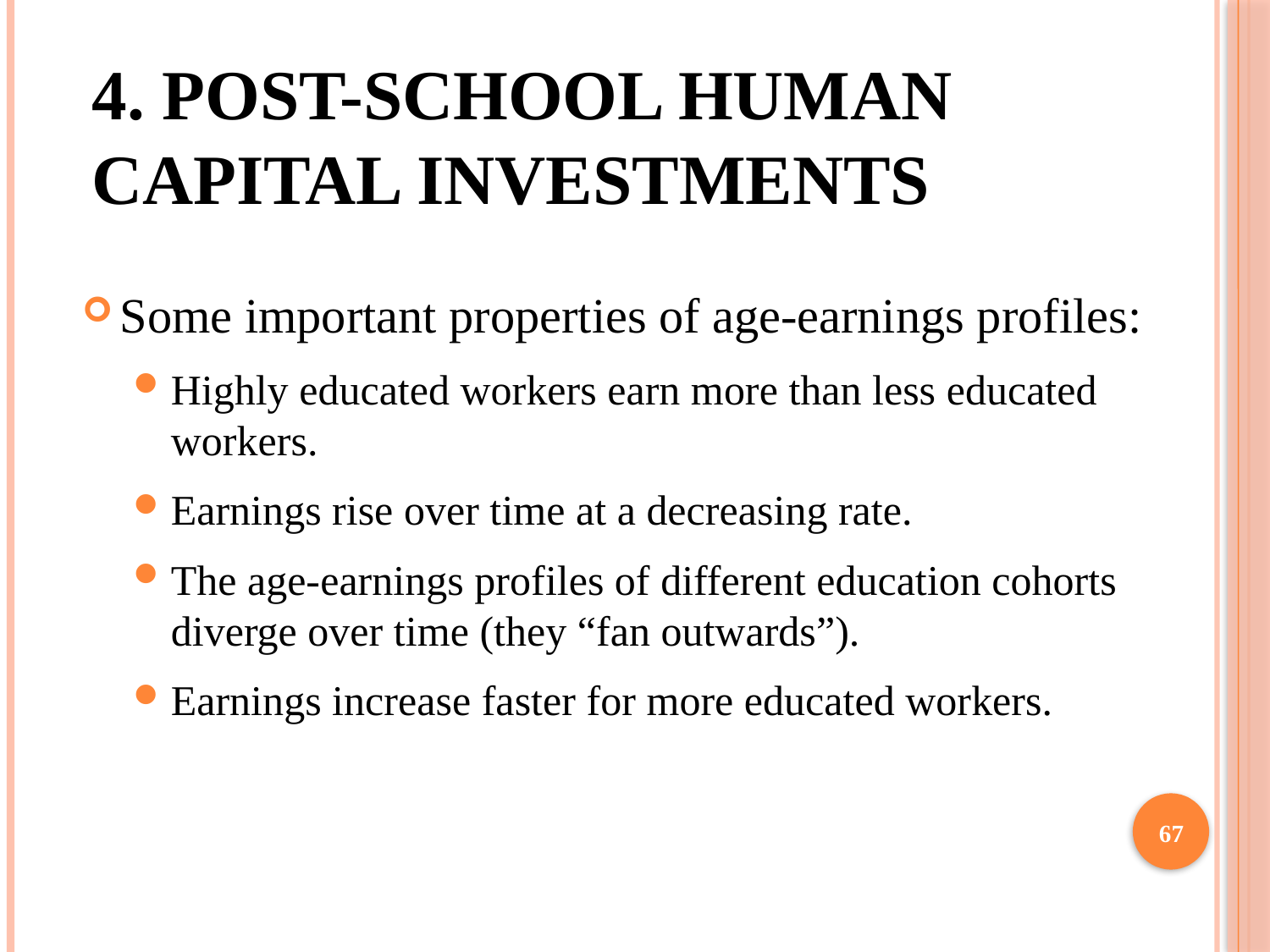

# 4. Post-School Human Capital Investments
Some important properties of age-earnings profiles:
Highly educated workers earn more than less educated workers.
Earnings rise over time at a decreasing rate.
The age-earnings profiles of different education cohorts diverge over time (they “fan outwards”).
Earnings increase faster for more educated workers.
67